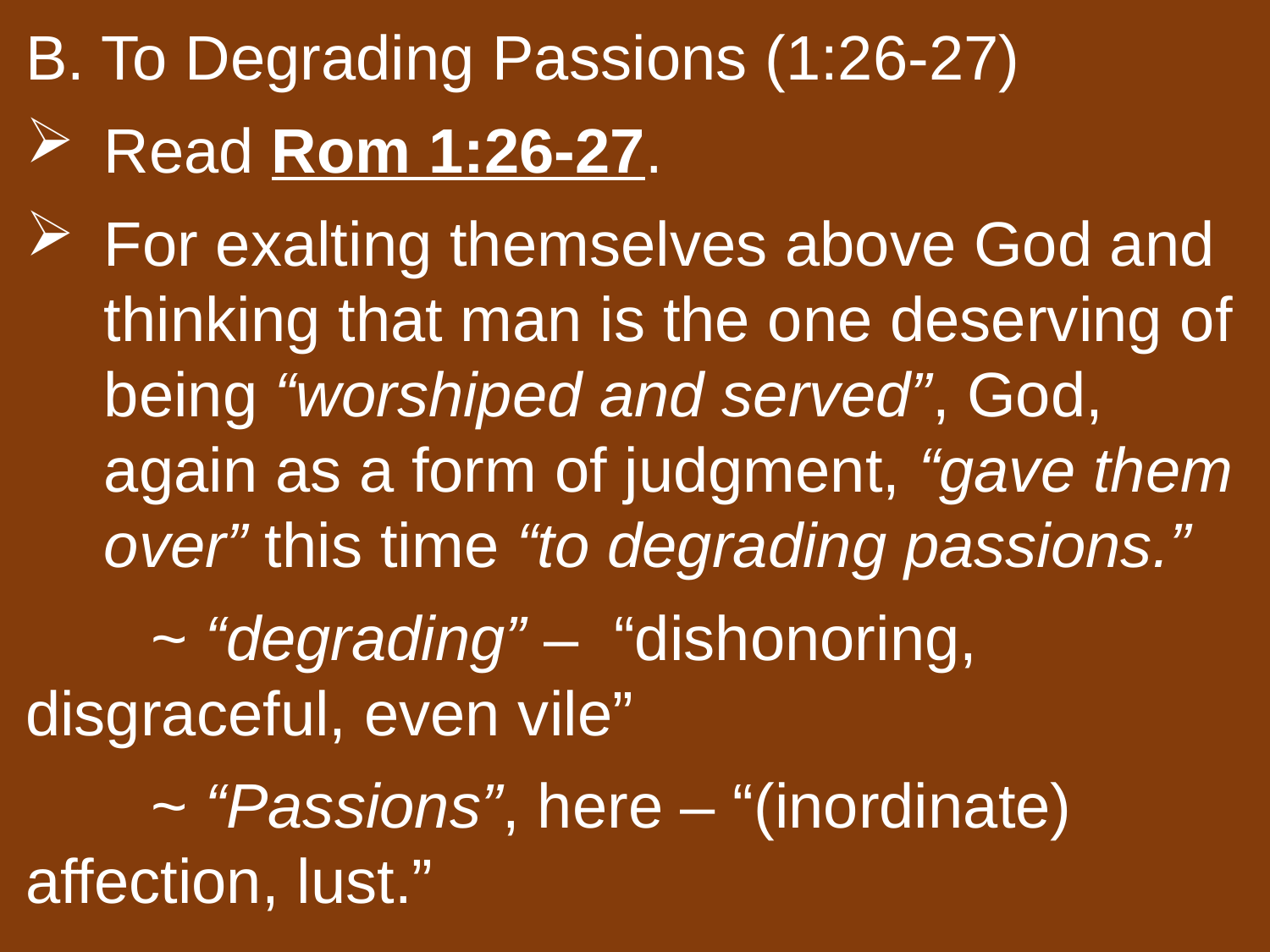

B. To Degrading Passions (1:26-27)
Read Rom 1:26-27.
For exalting themselves above God and thinking that man is the one deserving of being “worshiped and served”, God, again as a form of judgment, “gave them over” this time “to degrading passions.”
	~ “degrading” –  “dishonoring, 				disgraceful, even vile”
	~ “Passions”, here – “(inordinate) 			affection, lust.”